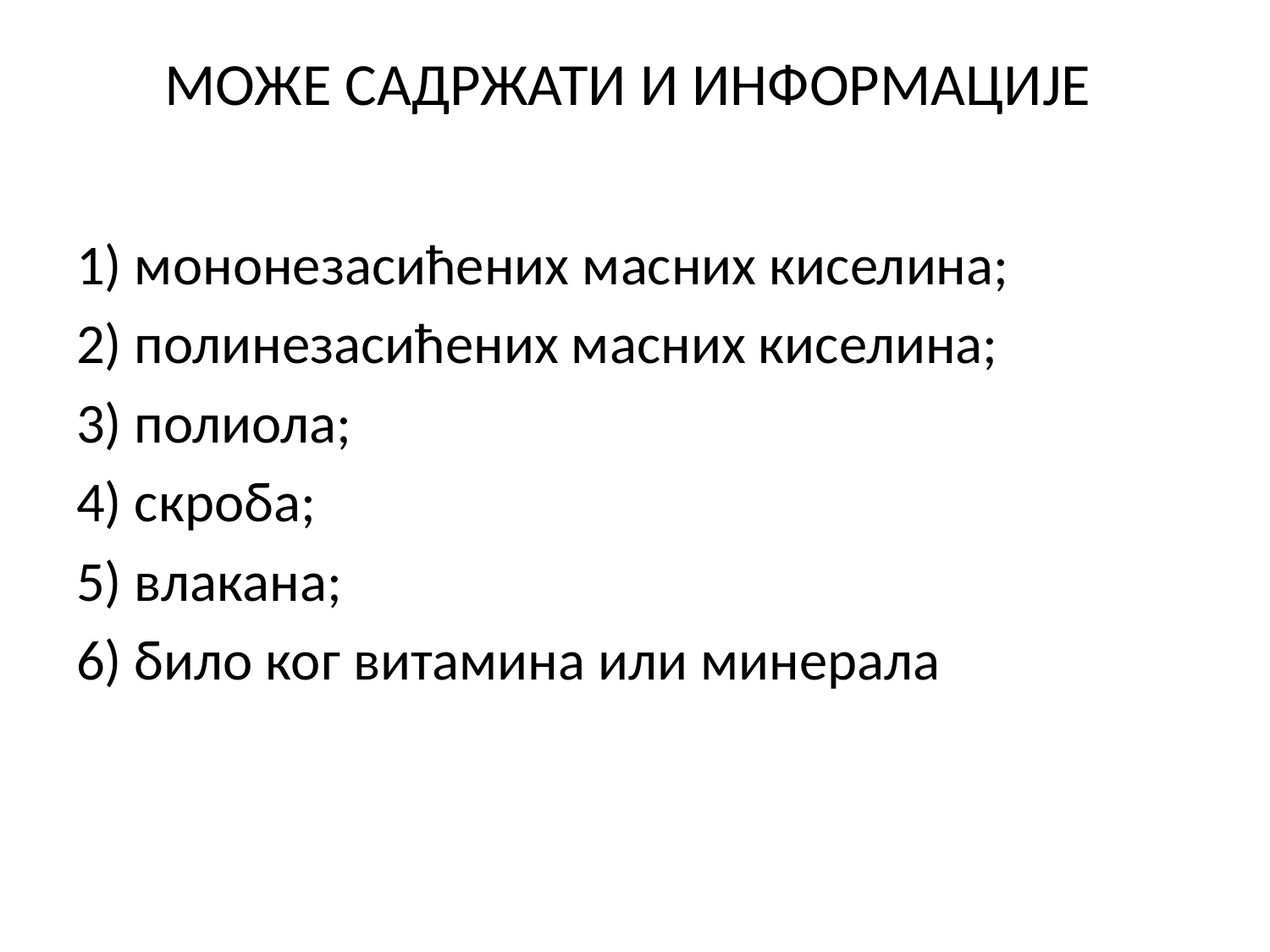

# МОЖЕ САДРЖАТИ И ИНФОРМАЦИЈЕ
1) мононезасићених масних киселина;
2) полинезасићених масних киселина;
3) полиола;
4) скроба;
5) влакана;
6) било ког витамина или минерала